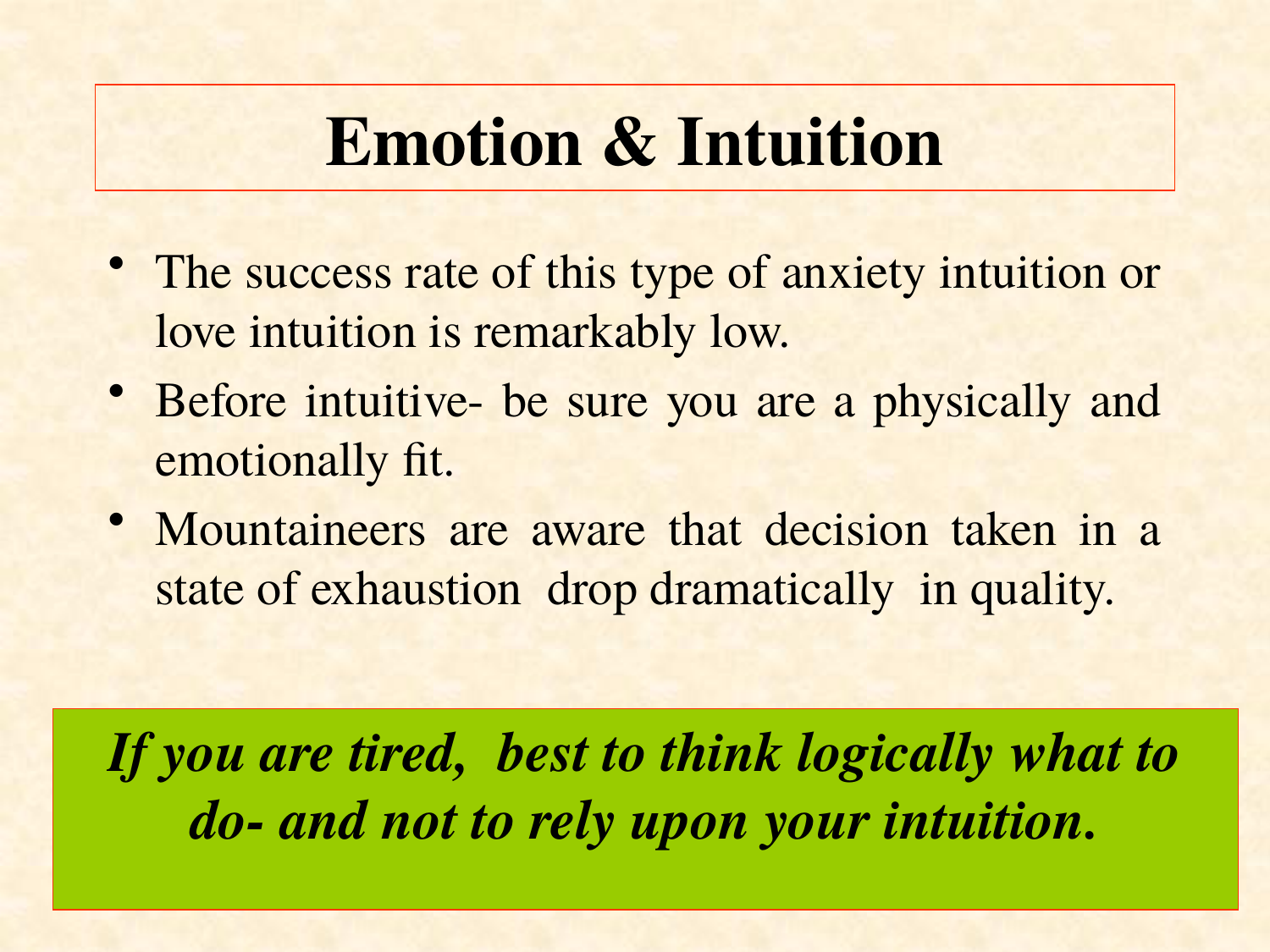

# Emotion & Intuition
The success rate of this type of anxiety intuition or love intuition is remarkably low.
Before intuitive- be sure you are a physically and emotionally fit.
Mountaineers are aware that decision taken in a state of exhaustion  drop dramatically  in quality.
If you are tired,  best to think logically what to do- and not to rely upon your intuition.